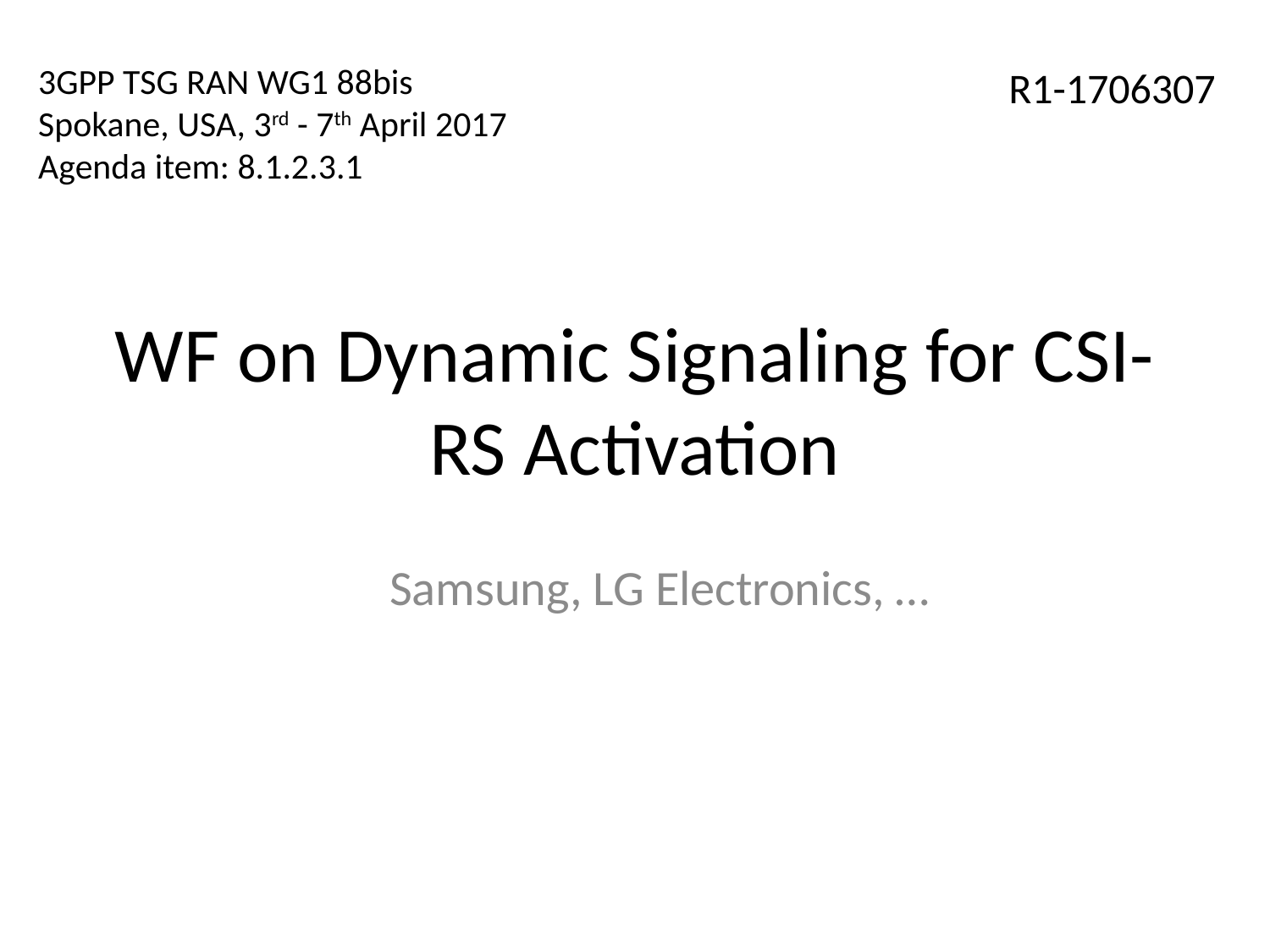

3GPP TSG RAN WG1 88bis
Spokane, USA, 3rd - 7th April 2017
Agenda item: 8.1.2.3.1
R1-1706307
# WF on Dynamic Signaling for CSI-RS Activation
Samsung, LG Electronics, …